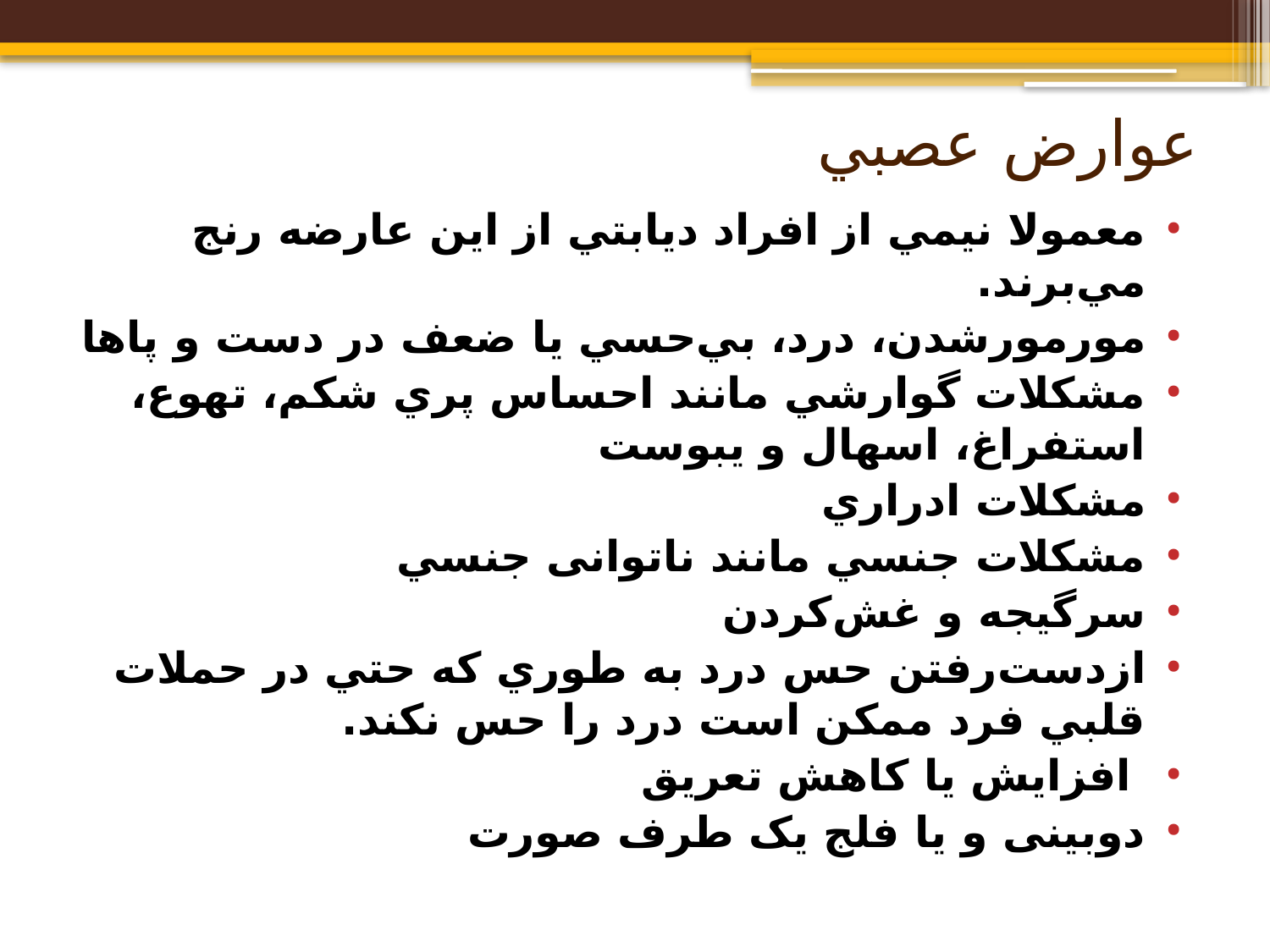

# عوارض عصبي
معمولا نيمي از افراد ديابتي از اين عارضه رنج مي‌برند.
مورمورشدن، درد، بي‌حسي يا ضعف در دست و پاها
مشكلات گوارشي مانند احساس پري شكم، تهوع، استفراغ، اسهال و يبوست
مشكلات ادراري
مشكلات جنسي مانند ناتوانی جنسي
سرگيجه و غش‌كردن
ازدست‌رفتن حس درد به طوري كه حتي در حملات قلبي فرد ممكن است درد را حس نكند.
 افزايش يا كاهش تعريق
دوبینی و یا فلج یک طرف صورت